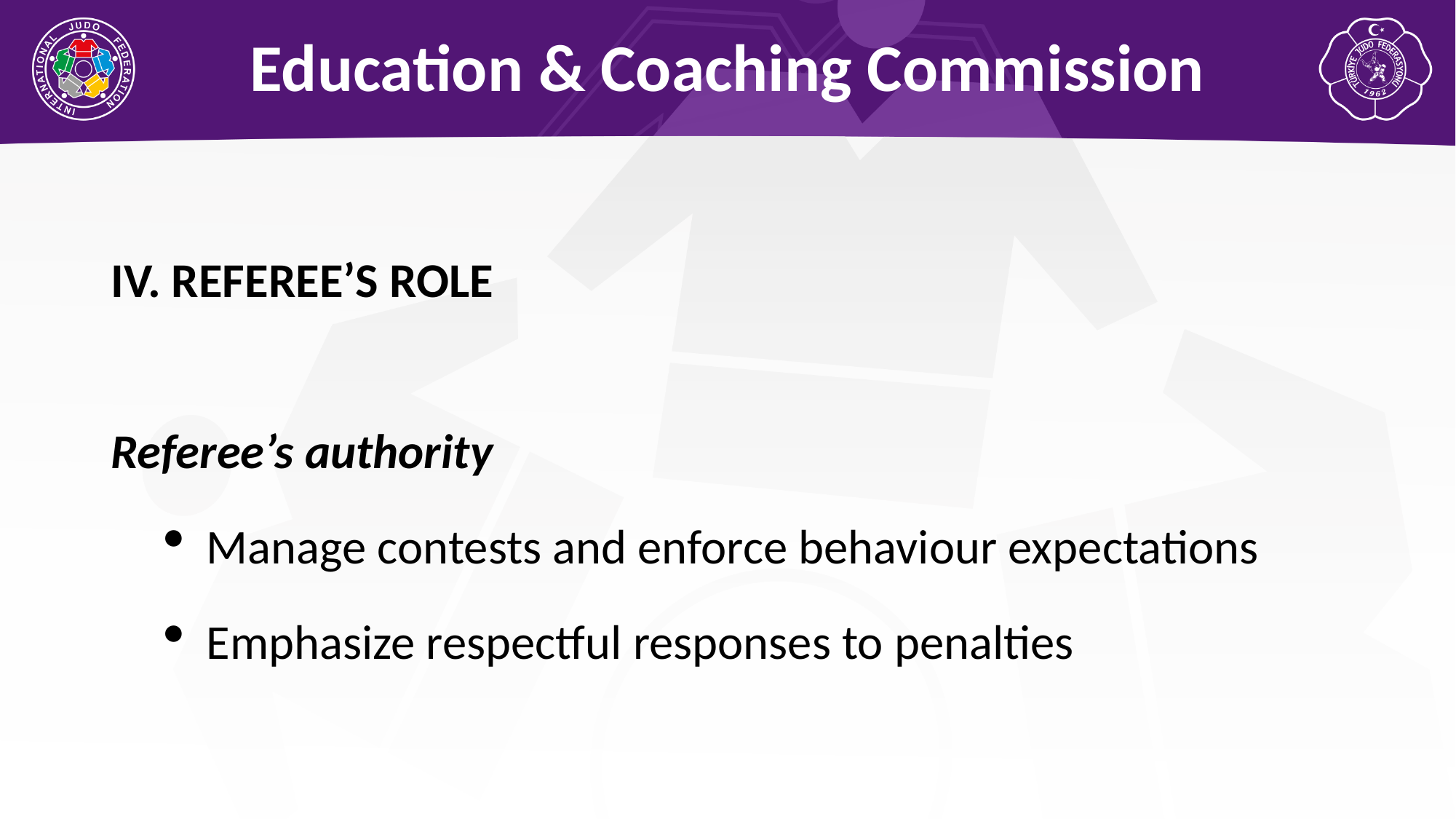

Education & Coaching Commission
IV. REFEREE’S ROLE

Referee’s authority
Manage contests and enforce behaviour expectations
Emphasize respectful responses to penalties